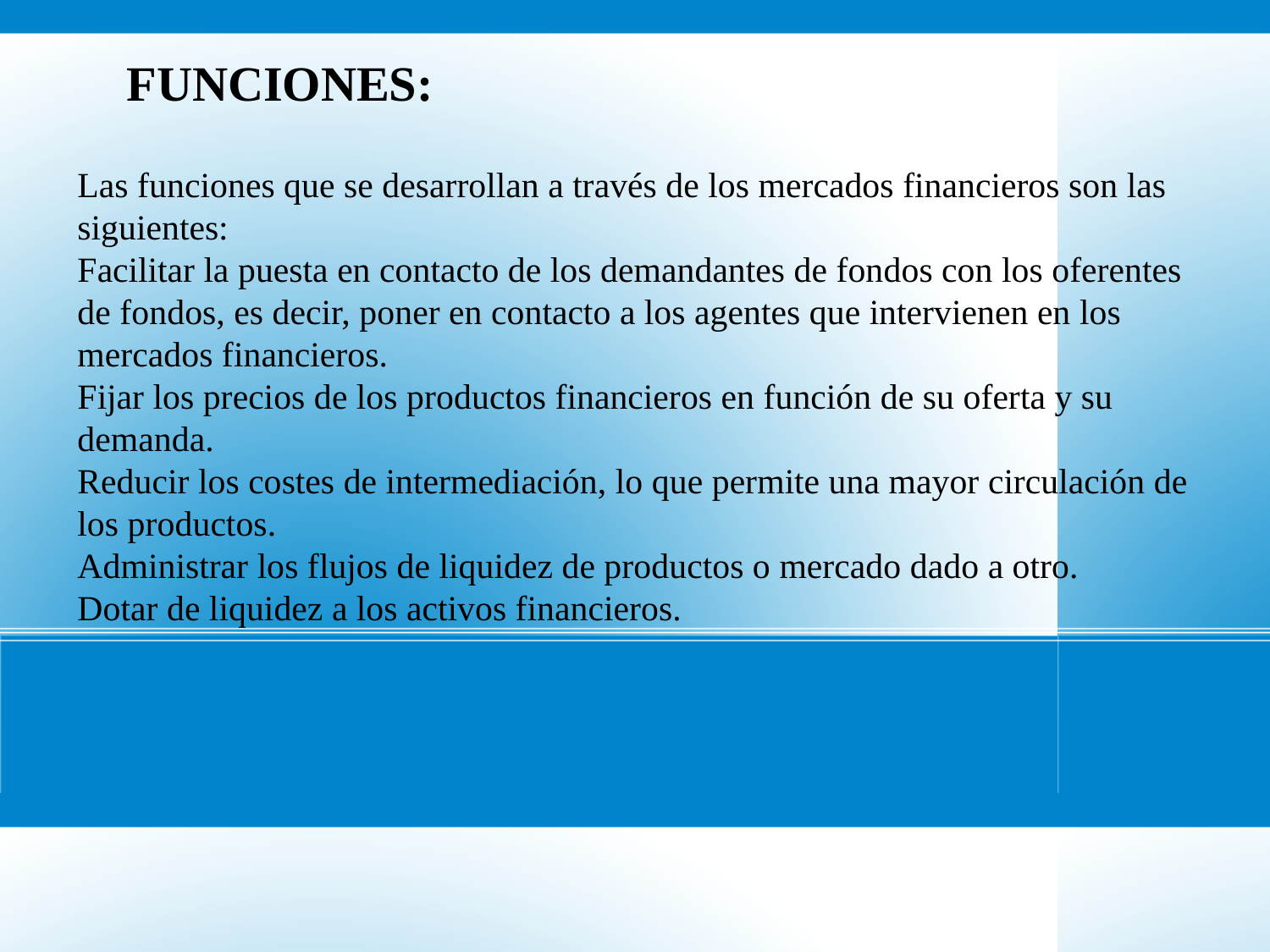

FUNCIONES:

Las funciones que se desarrollan a través de los mercados financieros son las siguientes:
Facilitar la puesta en contacto de los demandantes de fondos con los oferentes de fondos, es decir, poner en contacto a los agentes que intervienen en los mercados financieros.
Fijar los precios de los productos financieros en función de su oferta y su demanda.
Reducir los costes de intermediación, lo que permite una mayor circulación de los productos.
Administrar los flujos de liquidez de productos o mercado dado a otro.
Dotar de liquidez a los activos financieros.